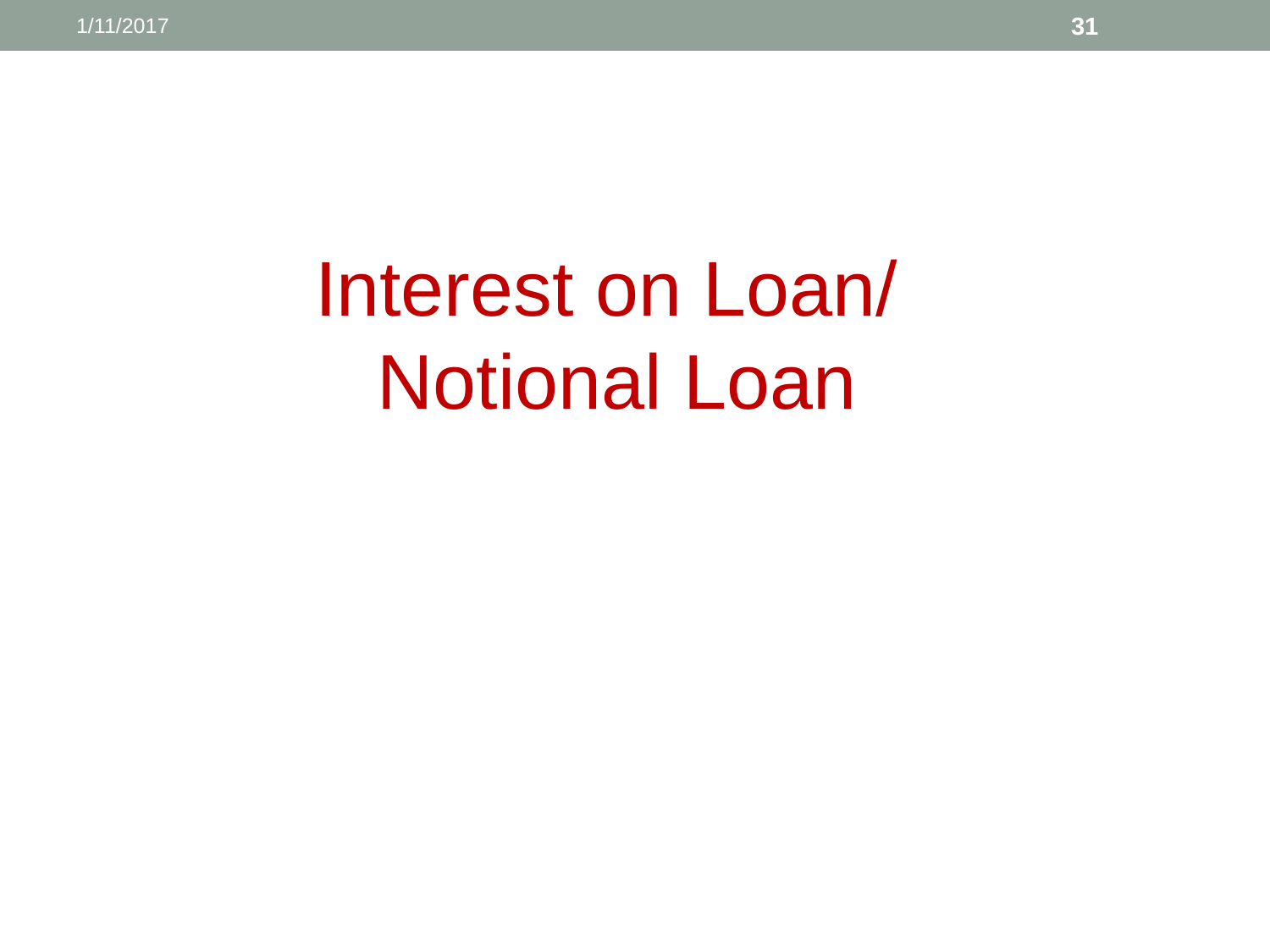

1/11/2017
31
Interest on Loan/
Notional Loan